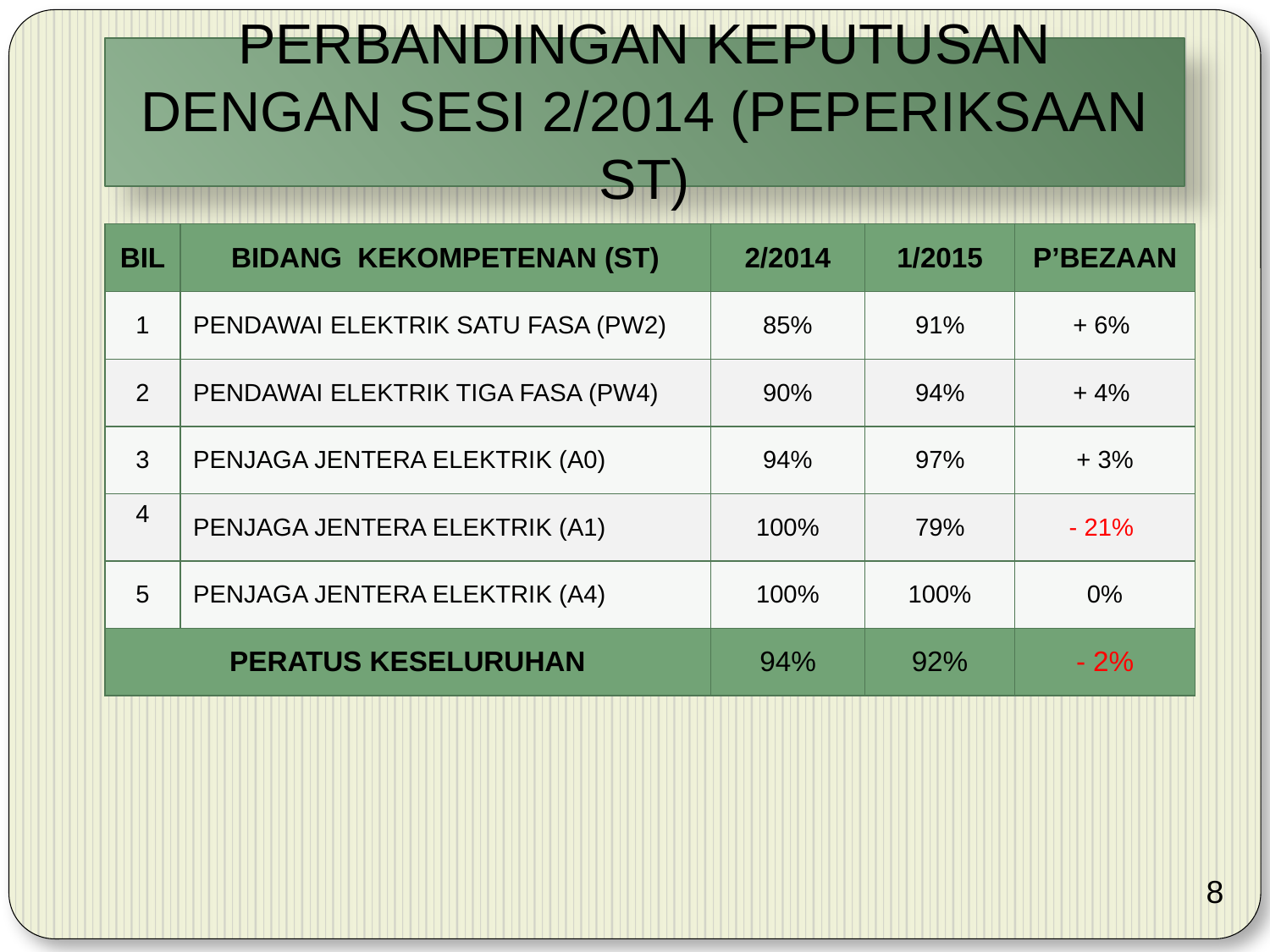

# PERBANDINGAN KEPUTUSAN DENGAN SESI 2/2014 (PEPERIKSAAN ST)
| BIL | BIDANG KEKOMPETENAN (ST) | 2/2014 | 1/2015 | P’BEZAAN |
| --- | --- | --- | --- | --- |
| 1 | PENDAWAI ELEKTRIK SATU FASA (PW2) | 85% | 91% | + 6% |
| 2 | PENDAWAI ELEKTRIK TIGA FASA (PW4) | 90% | 94% | + 4% |
| 3 | PENJAGA JENTERA ELEKTRIK (A0) | 94% | 97% | + 3% |
| 4 | PENJAGA JENTERA ELEKTRIK (A1) | 100% | 79% | - 21% |
| 5 | PENJAGA JENTERA ELEKTRIK (A4) | 100% | 100% | 0% |
| PERATUS KESELURUHAN |  | 94% | 92% | - 2% |
8